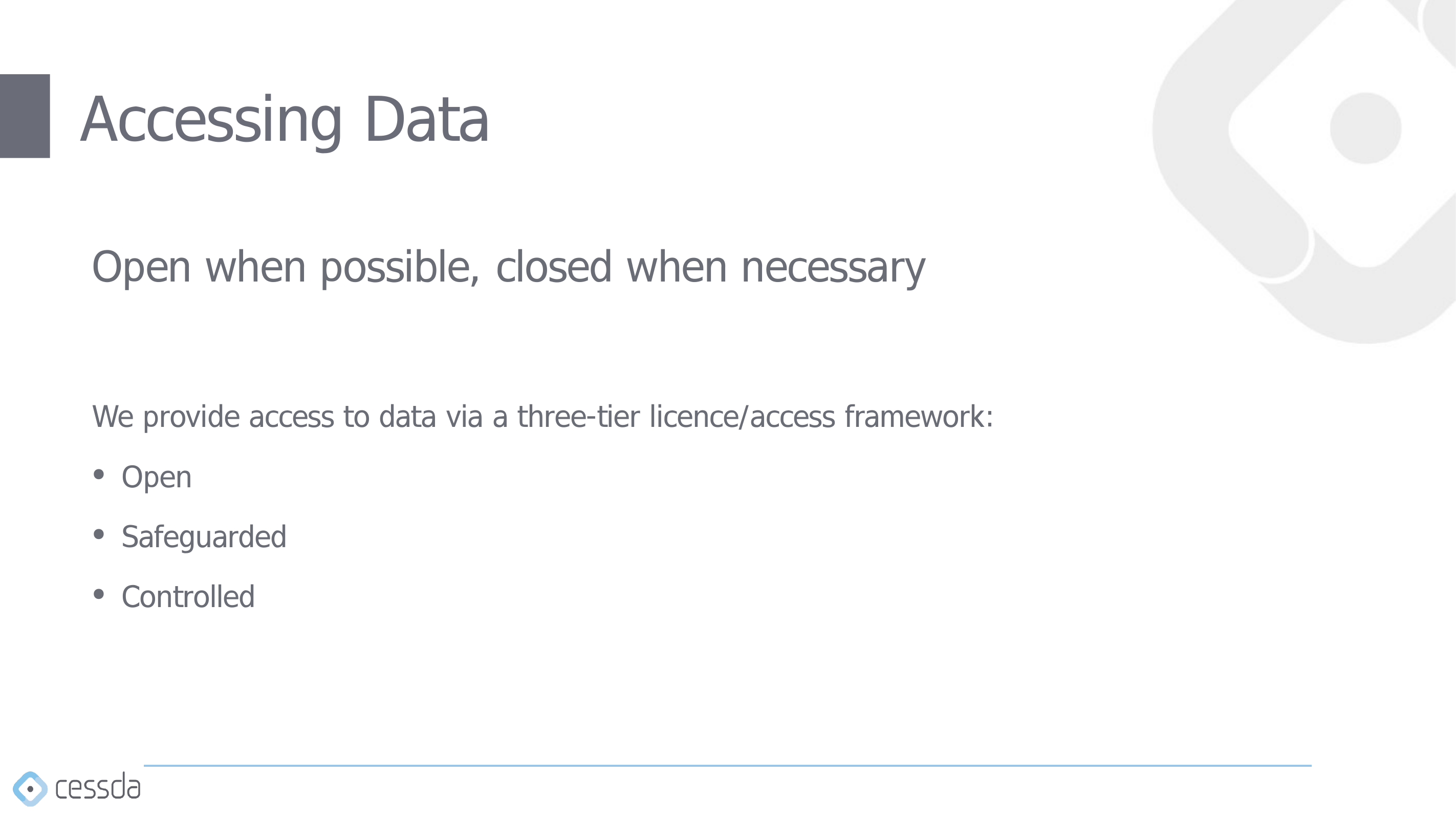

# Accessing Data
Open when possible, closed when necessary

We provide access to data via a three-tier licence/access framework:
Open
Safeguarded
Controlled